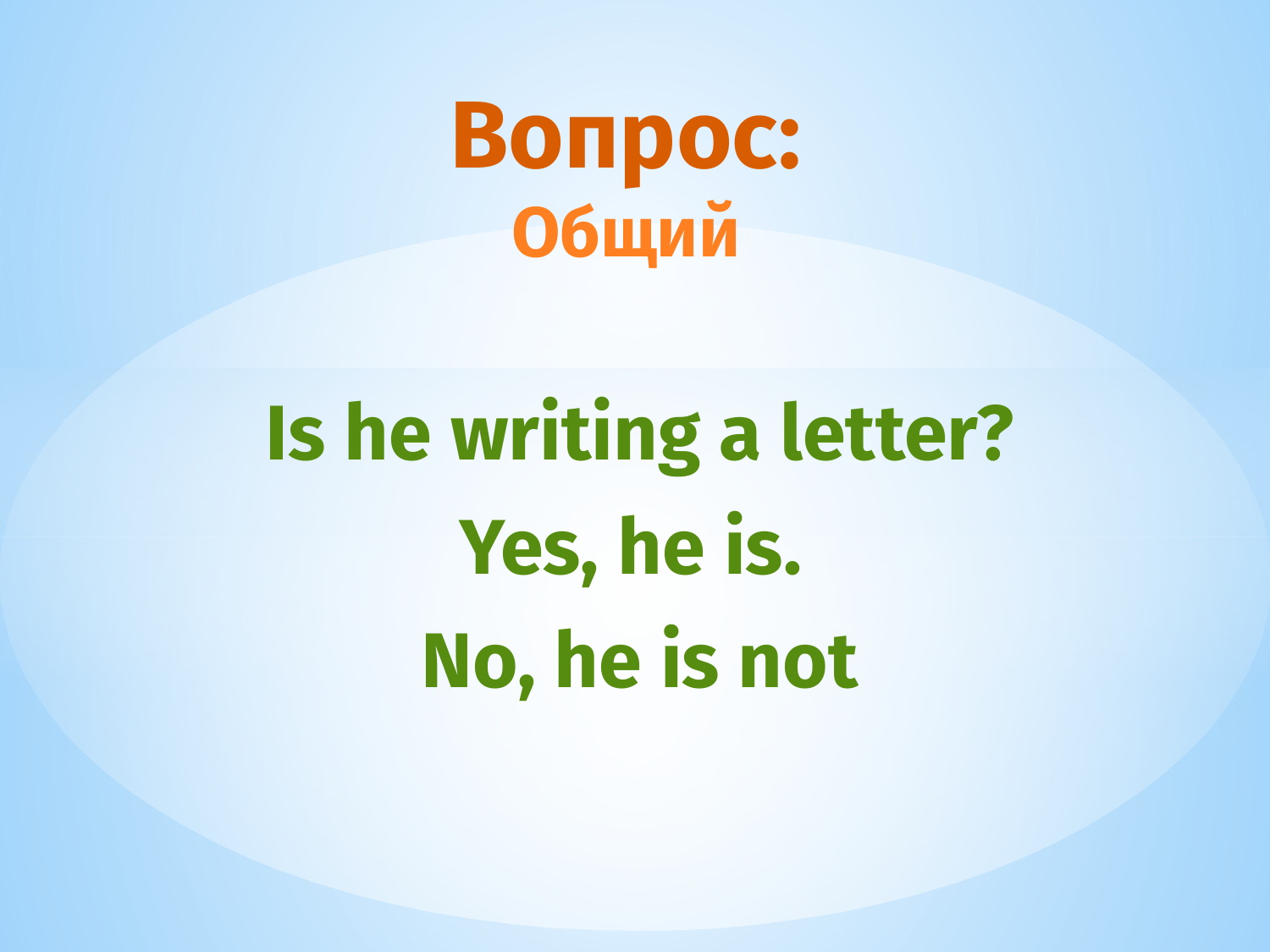

# Вопрос: Общий
Is he writing a letter?
Yes, he is.
No, he is not